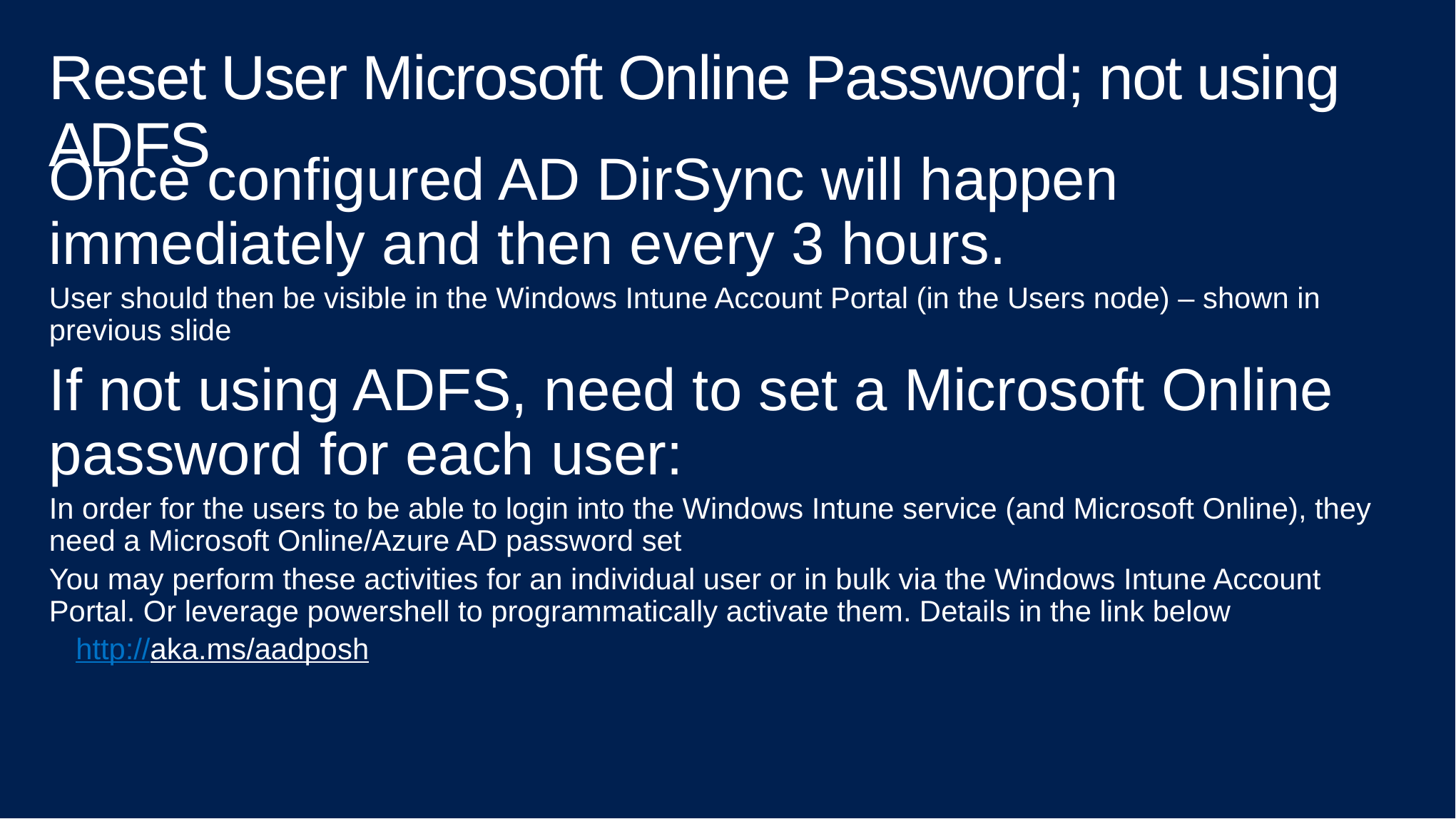

# Reset User Microsoft Online Password; not using ADFS
Once configured AD DirSync will happen immediately and then every 3 hours.
User should then be visible in the Windows Intune Account Portal (in the Users node) – shown in previous slide
If not using ADFS, need to set a Microsoft Online password for each user:
In order for the users to be able to login into the Windows Intune service (and Microsoft Online), they need a Microsoft Online/Azure AD password set
You may perform these activities for an individual user or in bulk via the Windows Intune Account Portal. Or leverage powershell to programmatically activate them. Details in the link below
http://aka.ms/aadposh